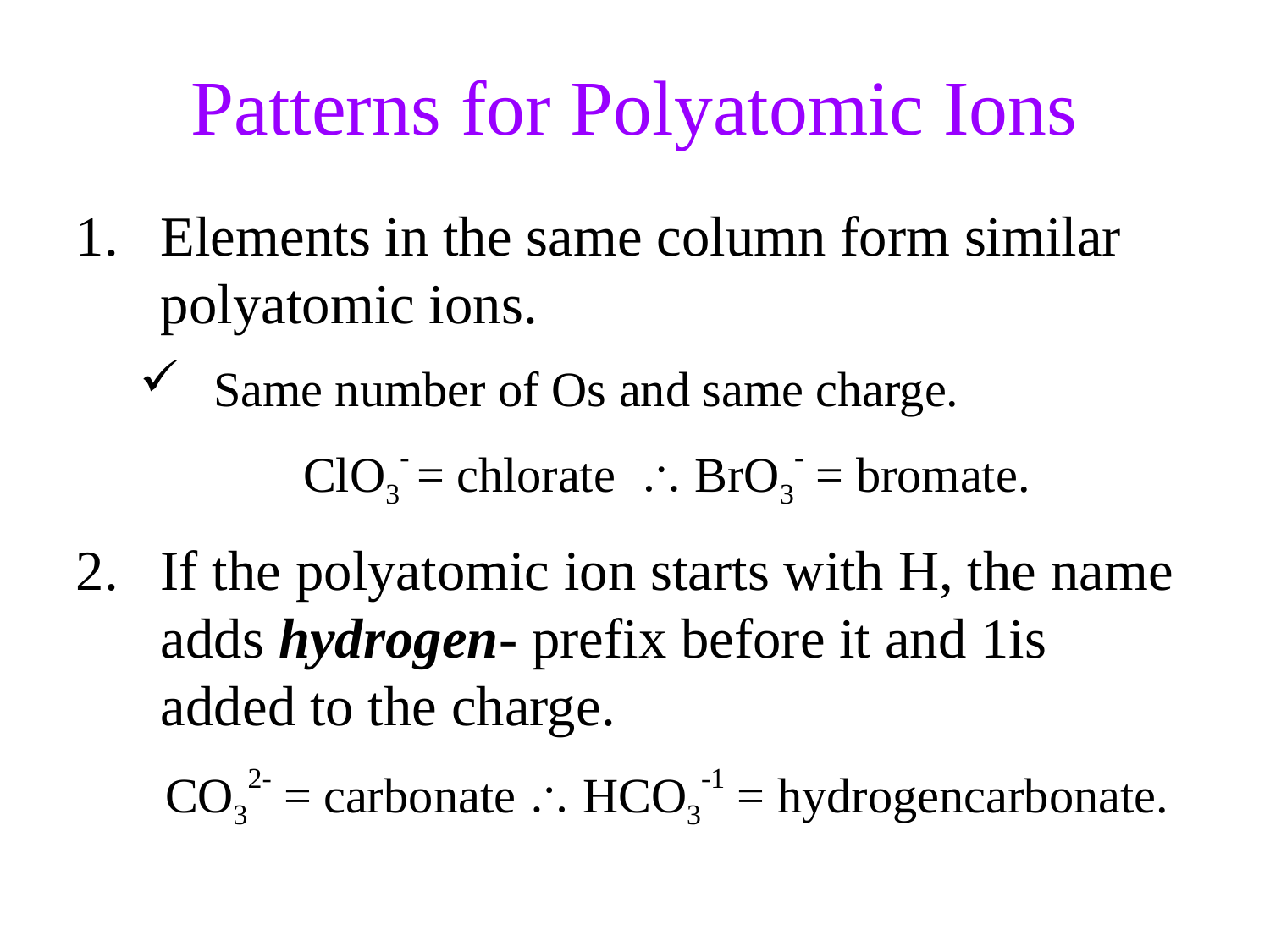

Patterns for Polyatomic Ions
Elements in the same column form similar polyatomic ions.
Same number of Os and same charge.
ClO3- = chlorate  ∴ BrO3- = bromate.
If the polyatomic ion starts with H, the name adds hydrogen- prefix before it and 1is added to the charge.
CO32- = carbonate ∴ HCO3-1 = hydrogencarbonate.